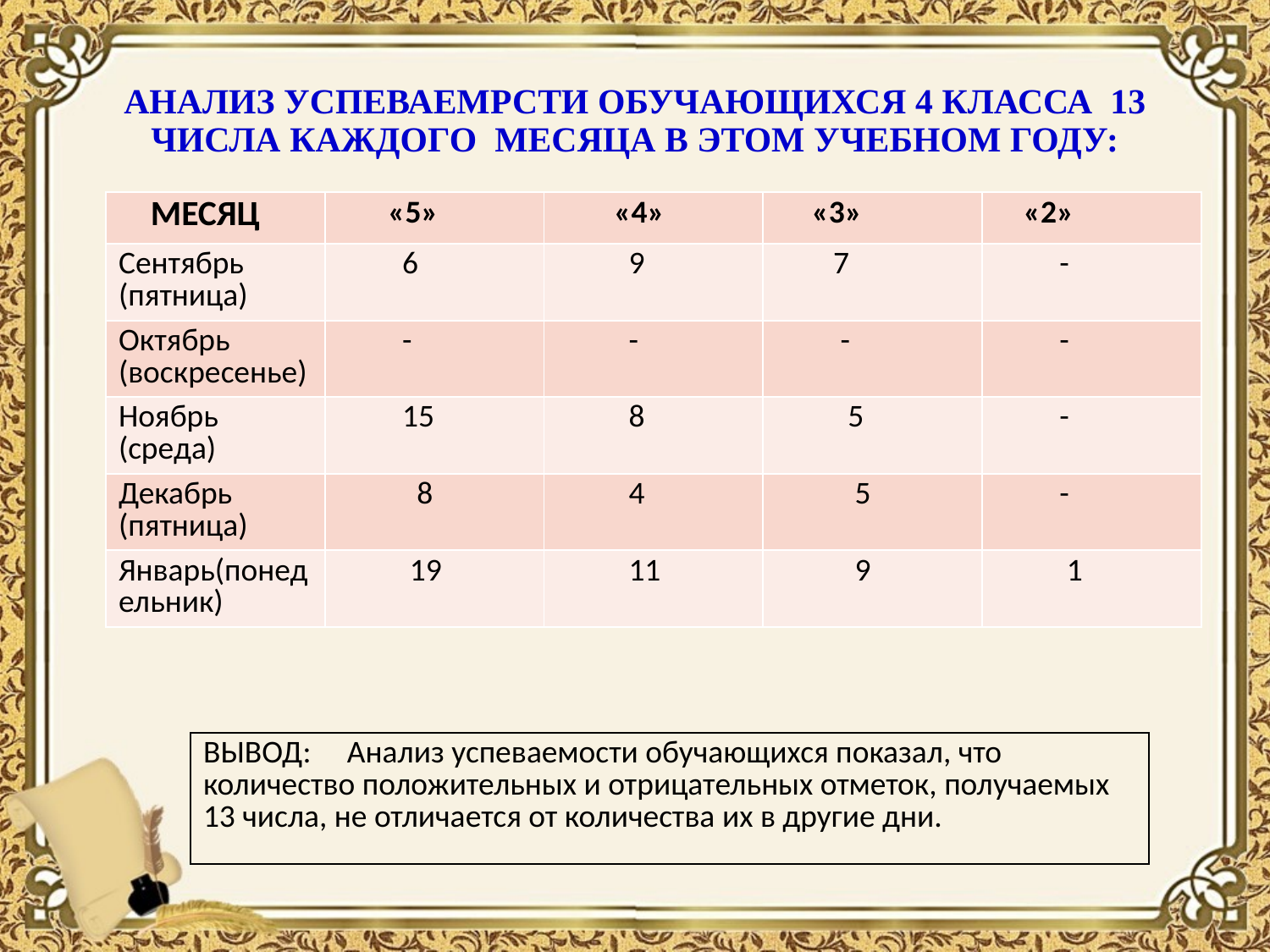

# АНАЛИЗ УСПЕВАЕМРСТИ ОБУЧАЮЩИХСЯ 4 КЛАССА  13 ЧИСЛА КАЖДОГО  МЕСЯЦА В ЭТОМ УЧЕБНОМ ГОДУ:
| МЕСЯЦ | «5» | «4» | «3» | «2» |
| --- | --- | --- | --- | --- |
| Сентябрь (пятница) | 6 | 9 | 7 | - |
| Октябрь (воскресенье) | - | - | - | - |
| Ноябрь (среда) | 15 | 8 | 5 | - |
| Декабрь (пятница) | 8 | 4 | 5 | - |
| Январь(понедельник) | 19 | 11 | 9 | 1 |
| ВЫВОД: Анализ успеваемости обучающихся показал, что количество положительных и отрицательных отметок, получаемых 13 числа, не отличается от количества их в другие дни. |
| --- |